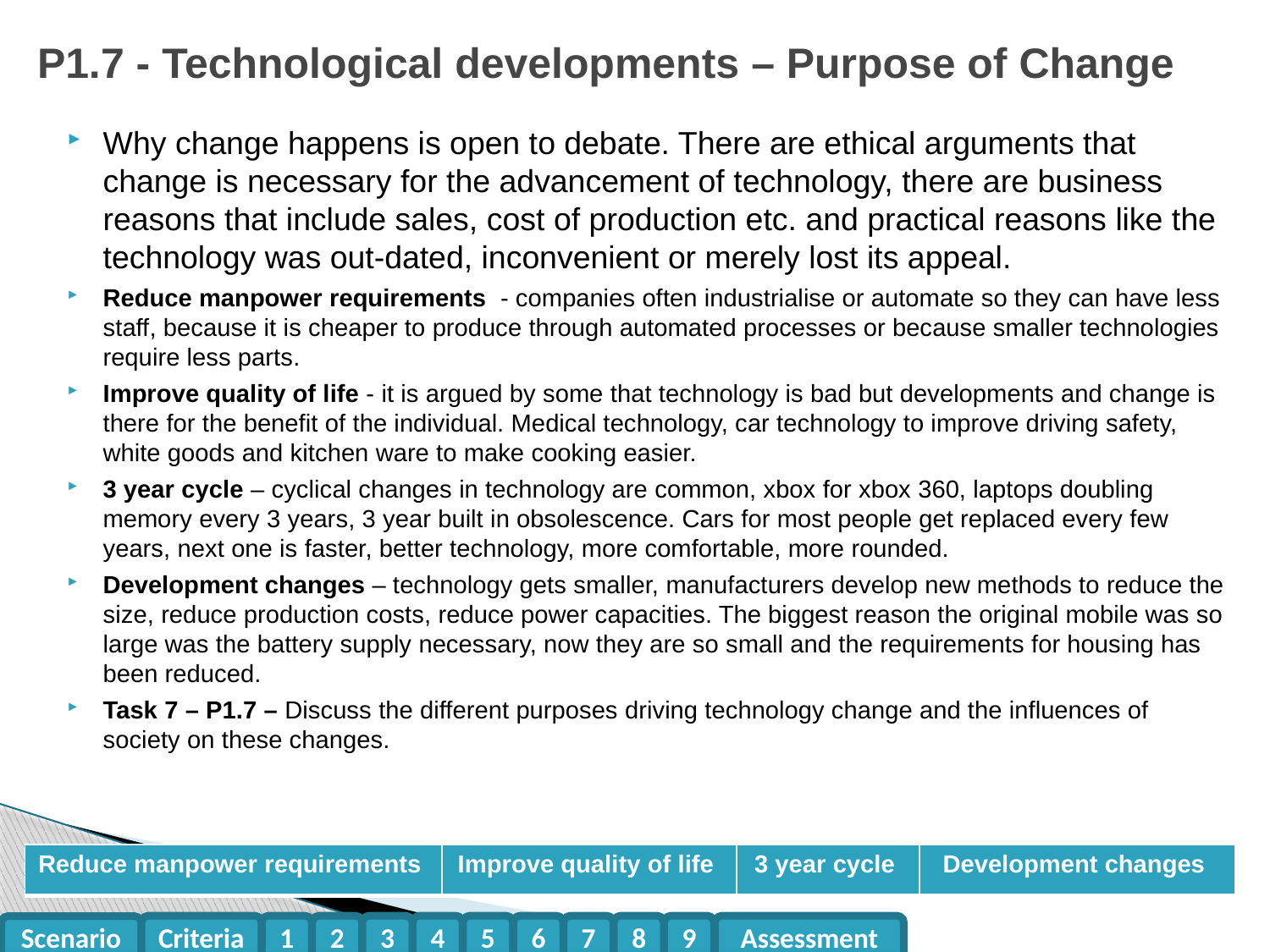

# P1.7 - Technological developments – Purpose of Change
Why change happens is open to debate. There are ethical arguments that change is necessary for the advancement of technology, there are business reasons that include sales, cost of production etc. and practical reasons like the technology was out-dated, inconvenient or merely lost its appeal.
Reduce manpower requirements  - companies often industrialise or automate so they can have less staff, because it is cheaper to produce through automated processes or because smaller technologies require less parts.
Improve quality of life - it is argued by some that technology is bad but developments and change is there for the benefit of the individual. Medical technology, car technology to improve driving safety, white goods and kitchen ware to make cooking easier.
3 year cycle – cyclical changes in technology are common, xbox for xbox 360, laptops doubling memory every 3 years, 3 year built in obsolescence. Cars for most people get replaced every few years, next one is faster, better technology, more comfortable, more rounded.
Development changes – technology gets smaller, manufacturers develop new methods to reduce the size, reduce production costs, reduce power capacities. The biggest reason the original mobile was so large was the battery supply necessary, now they are so small and the requirements for housing has been reduced.
Task 7 – P1.7 – Discuss the different purposes driving technology change and the influences of society on these changes.
| Reduce manpower requirements | Improve quality of life | 3 year cycle | Development changes |
| --- | --- | --- | --- |